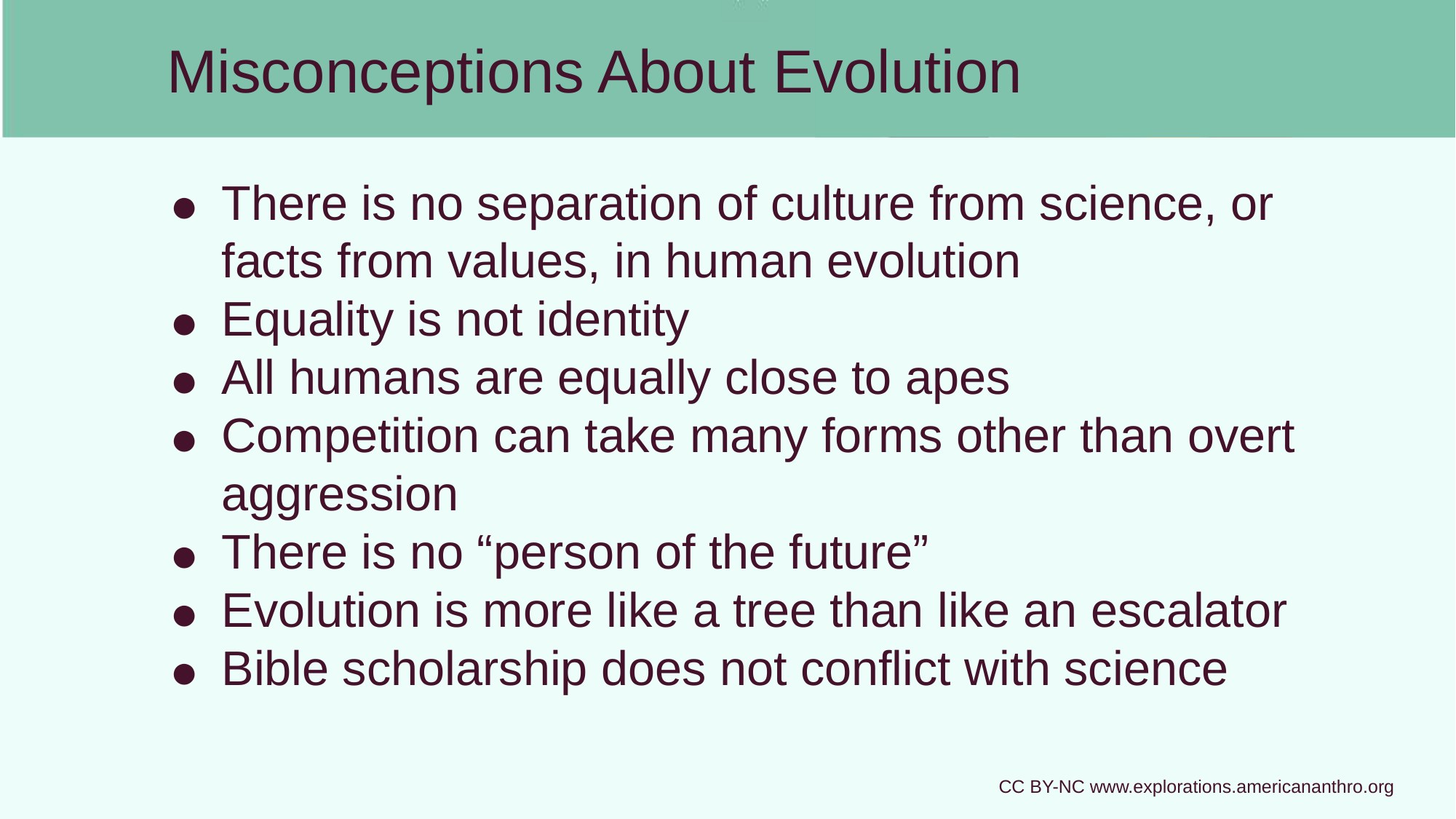

# Misconceptions About Evolution
There is no separation of culture from science, or facts from values, in human evolution
Equality is not identity
All humans are equally close to apes
Competition can take many forms other than overt aggression
There is no “person of the future”
Evolution is more like a tree than like an escalator
Bible scholarship does not conflict with science